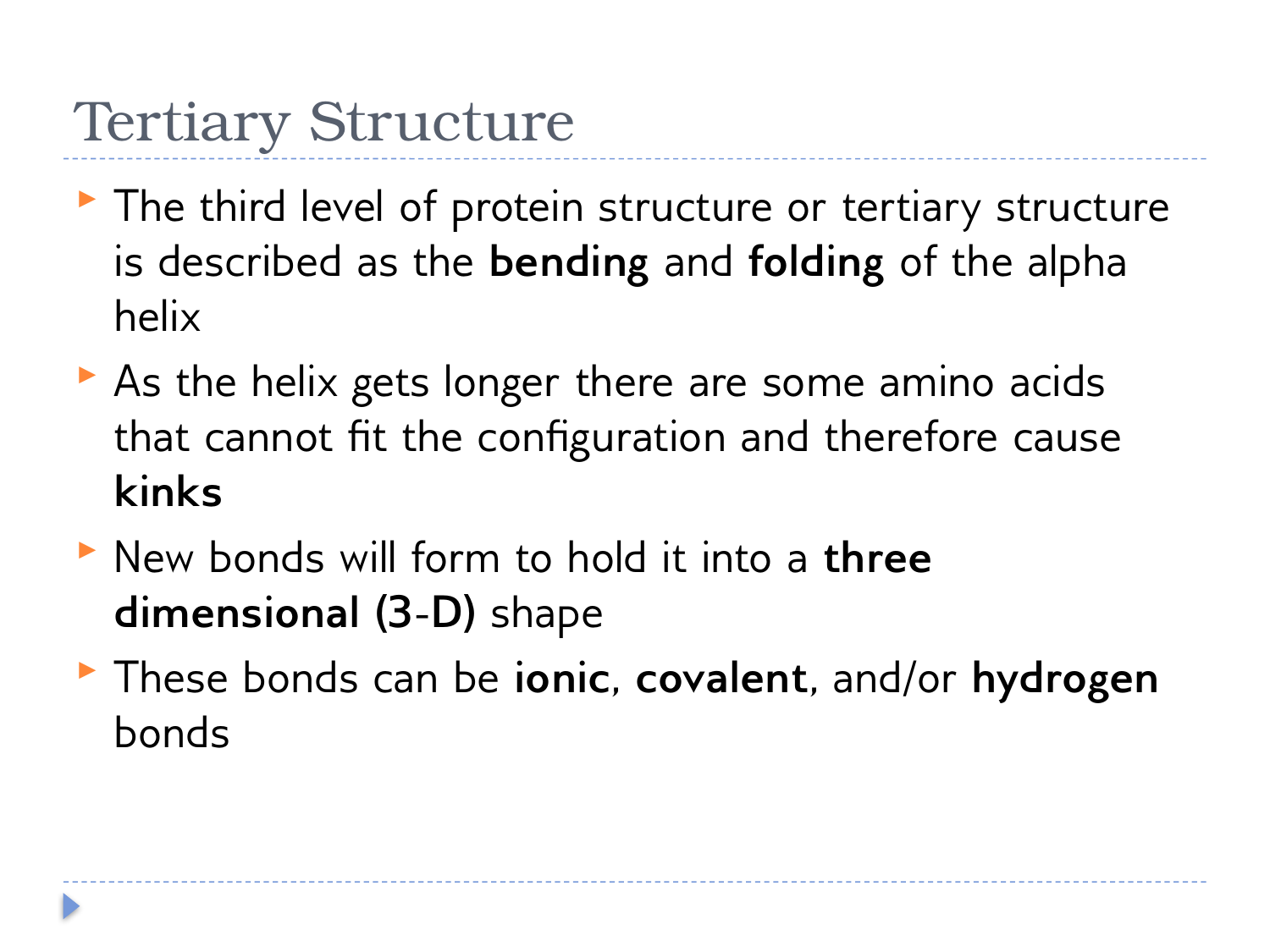

# Tertiary Structure
The third level of protein structure or tertiary structure is described as the bending and folding of the alpha helix
As the helix gets longer there are some amino acids that cannot fit the configuration and therefore cause kinks
New bonds will form to hold it into a three dimensional (3-D) shape
These bonds can be ionic, covalent, and/or hydrogen bonds